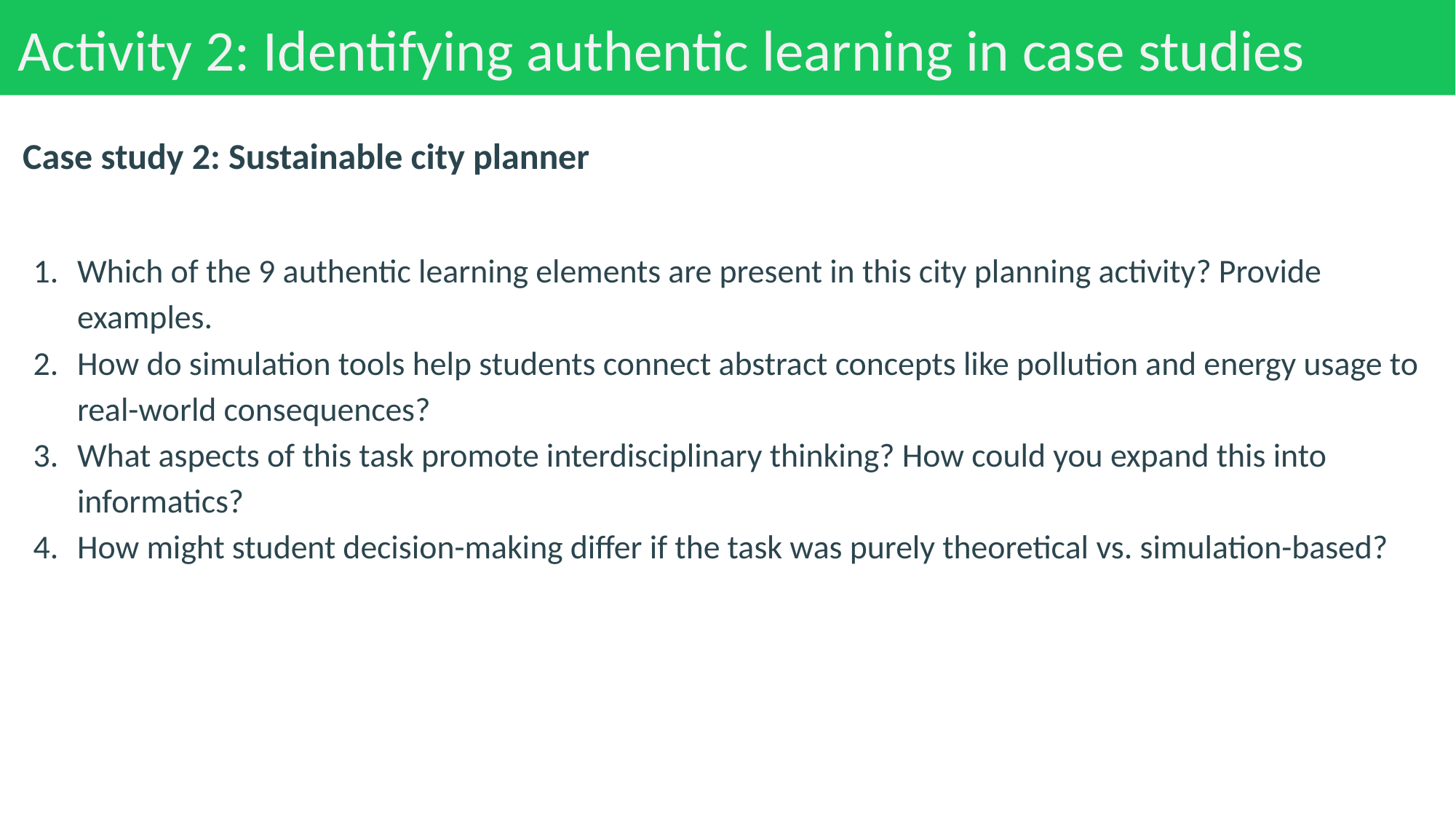

# Activity 2: Identifying authentic learning in case studies
Case study 2: Sustainable city planner

Which of the 9 authentic learning elements are present in this city planning activity? Provide examples.
How do simulation tools help students connect abstract concepts like pollution and energy usage to real-world consequences?
What aspects of this task promote interdisciplinary thinking? How could you expand this into informatics?
How might student decision-making differ if the task was purely theoretical vs. simulation-based?